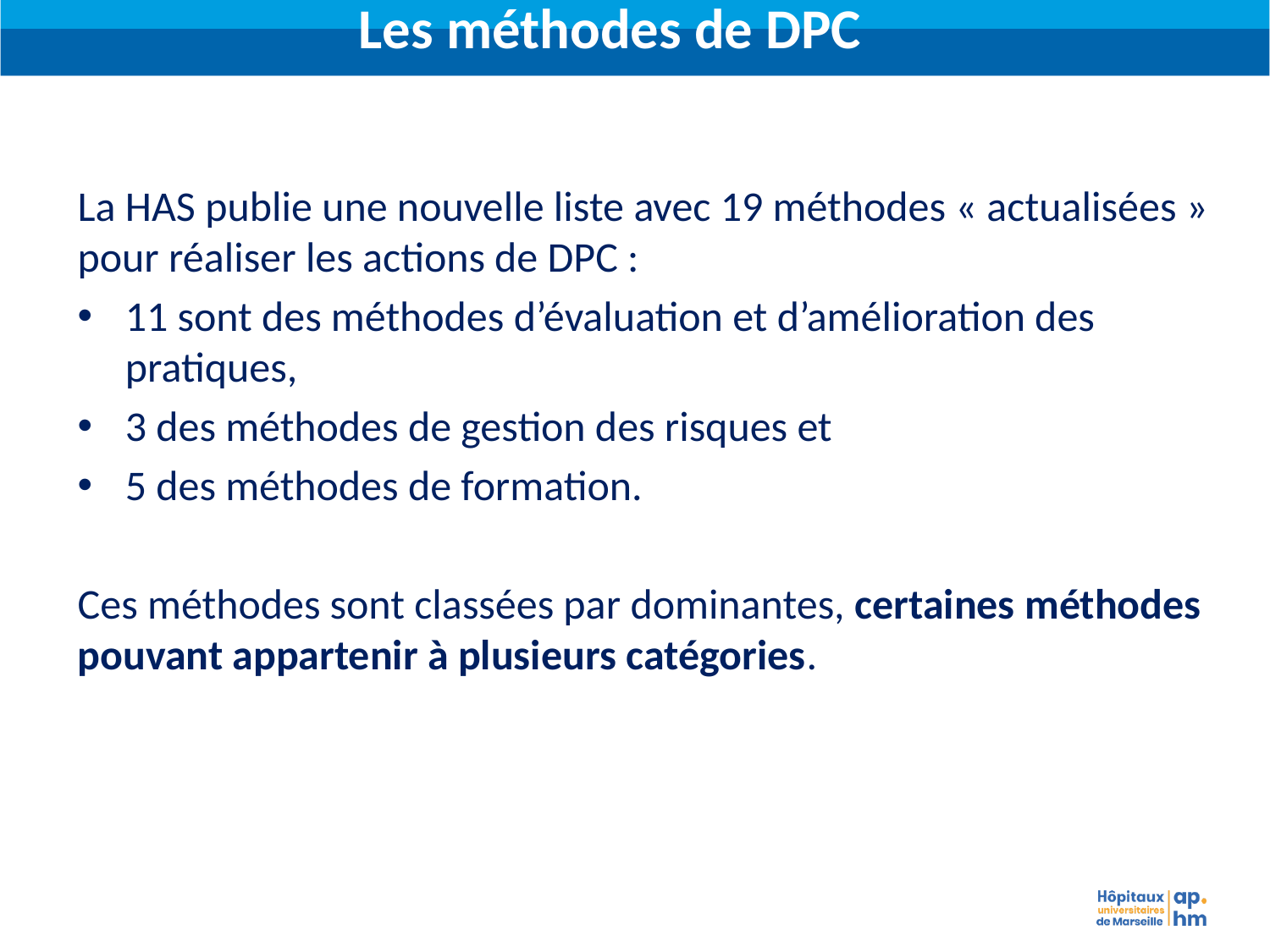

Les méthodes de DPC

La HAS publie une nouvelle liste avec 19 méthodes « actualisées » pour réaliser les actions de DPC :
11 sont des méthodes d’évaluation et d’amélioration des pratiques,
3 des méthodes de gestion des risques et
5 des méthodes de formation.

Ces méthodes sont classées par dominantes, certaines méthodes pouvant appartenir à plusieurs catégories.